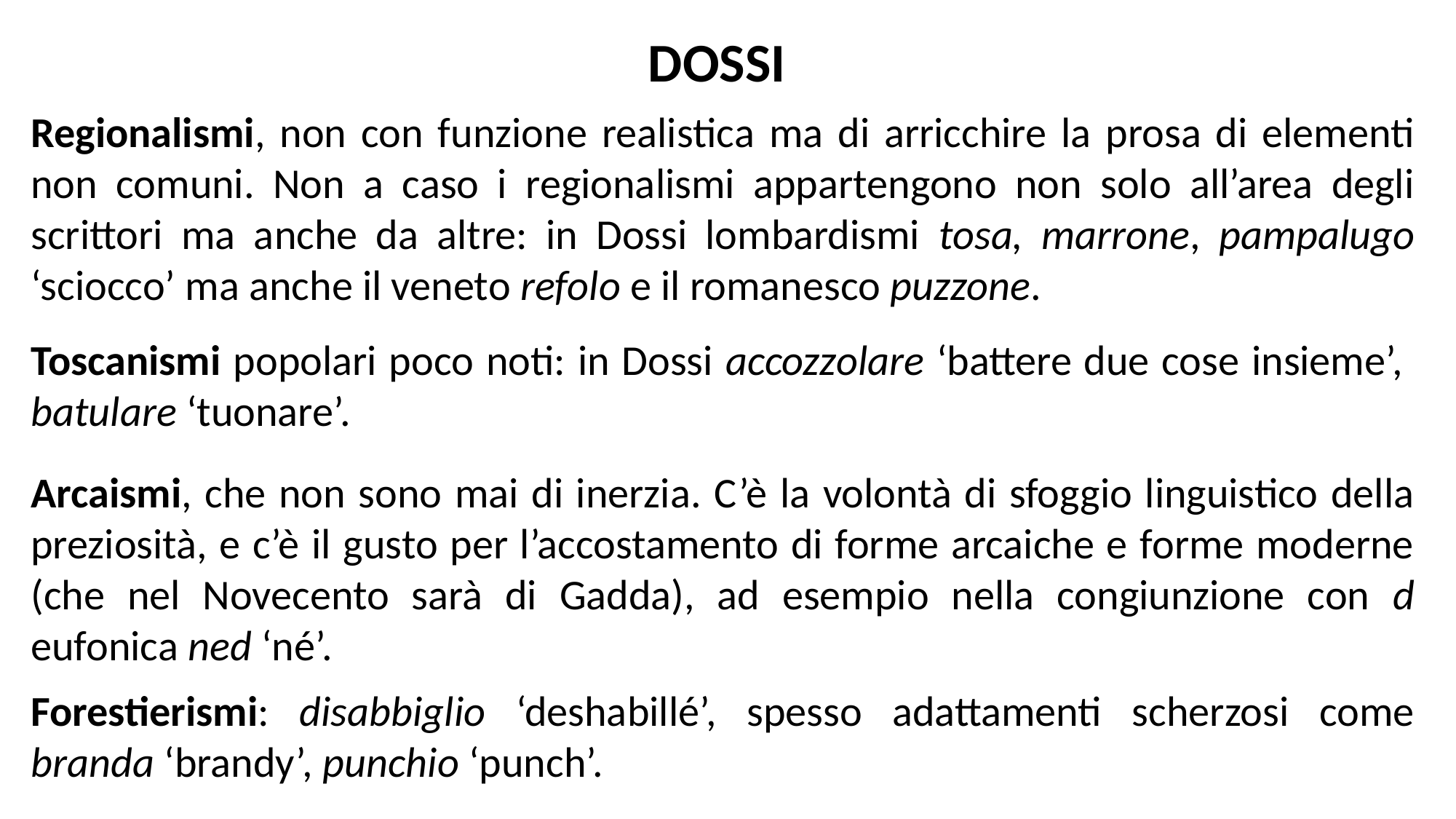

DOSSI
Regionalismi, non con funzione realistica ma di arricchire la prosa di elementi non comuni. Non a caso i regionalismi appartengono non solo all’area degli scrittori ma anche da altre: in Dossi lombardismi tosa, marrone, pampalugo ‘sciocco’ ma anche il veneto refolo e il romanesco puzzone.
Toscanismi popolari poco noti: in Dossi accozzolare ‘battere due cose insieme’, batulare ‘tuonare’.
Arcaismi, che non sono mai di inerzia. C’è la volontà di sfoggio linguistico della preziosità, e c’è il gusto per l’accostamento di forme arcaiche e forme moderne (che nel Novecento sarà di Gadda), ad esempio nella congiunzione con d eufonica ned ‘né’.

Forestierismi: disabbiglio ‘deshabillé’, spesso adattamenti scherzosi come branda ‘brandy’, punchio ‘punch’.